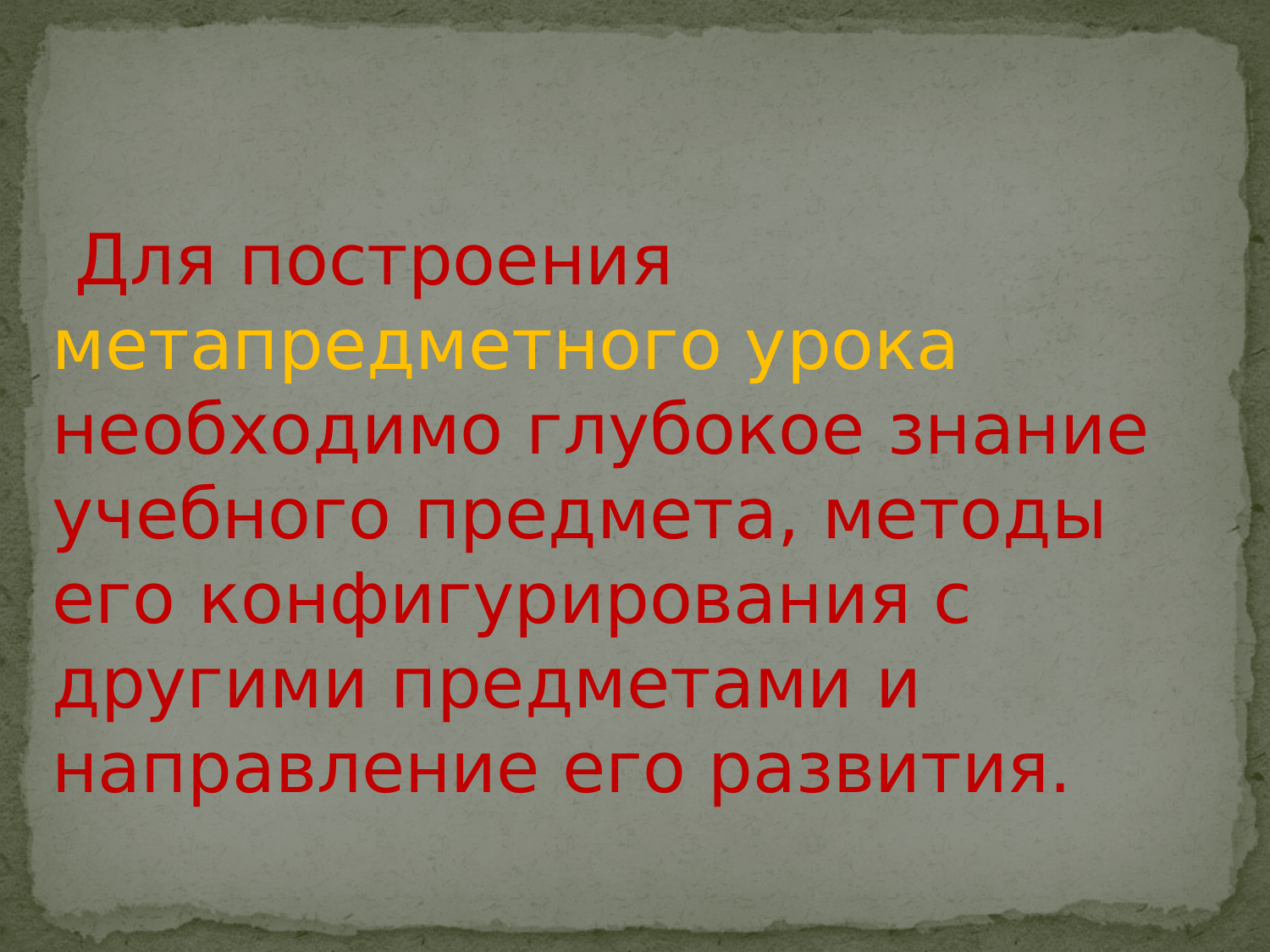

Для построения метапредметного урока необходимо глубокое знание учебного предмета, методы его конфигурирования с другими предметами и направление его развития.